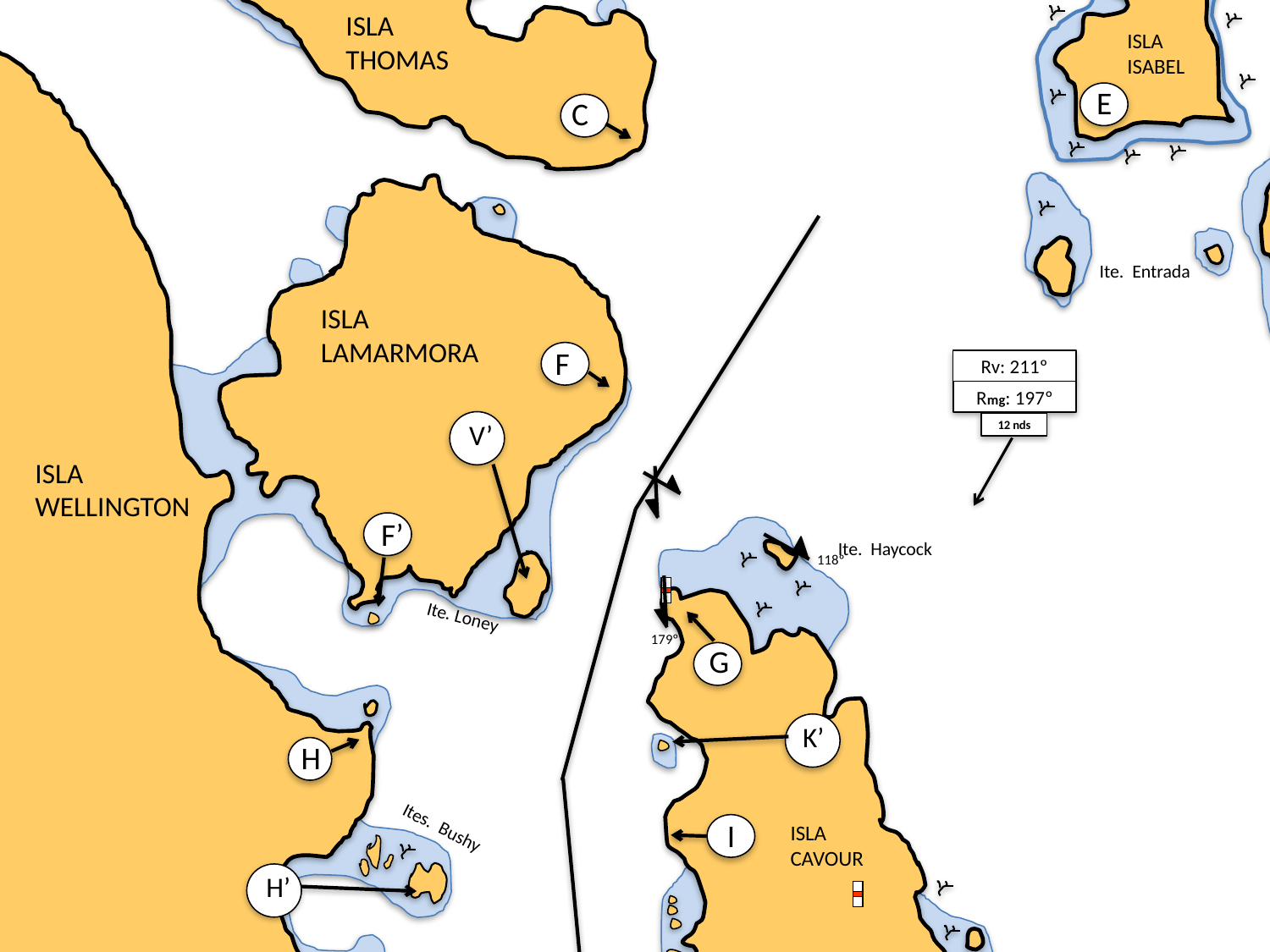

ISLA
THOMAS

ISLA
ISABEL

E

C

Ite.  Entrada

ISLA LAMARMORA

F

Rv: 211º
Rmg: 197º
V’

12 nds
ISLA
WELLINGTON

F’

Ite.  Haycock

118º

Ite. Loney

179º
G

K’

H

 I
Ites.  Bushy
ISLA CAVOUR

H’